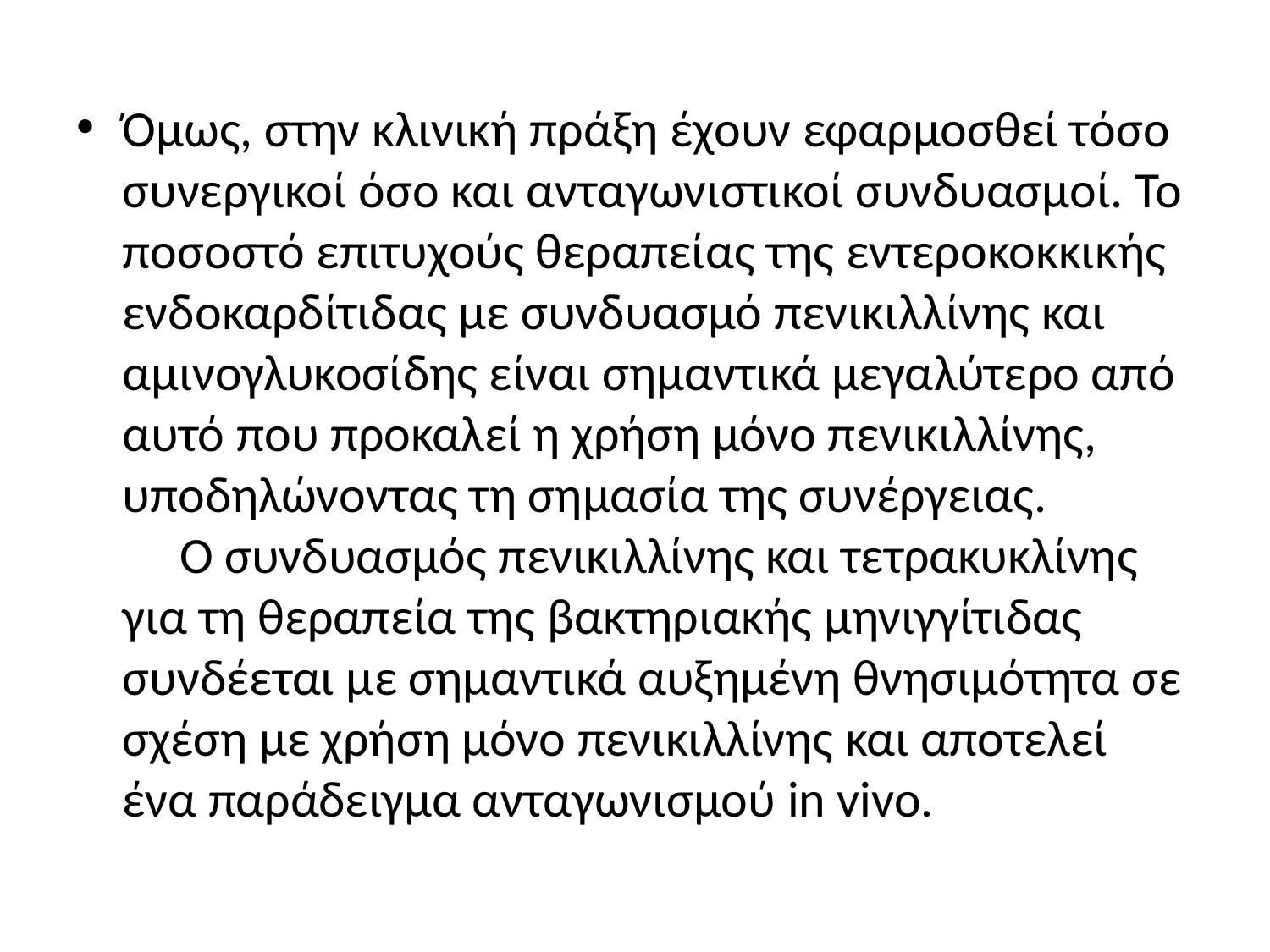

Όμως, στην κλινική πράξη έχουν εφαρμοσθεί τόσο συνεργικοί όσο και ανταγωνιστικοί συνδυασμοί. Το ποσοστό επιτυχούς θεραπείας της εντεροκοκκικής ενδοκαρδίτιδας με συνδυασμό πενικιλλίνης και αμινογλυκοσίδης είναι σημαντικά μεγαλύτερο από αυτό που προκαλεί η χρήση μόνο πενικιλλίνης, υποδηλώνοντας τη σημασία της συνέργειας.                  Ο συνδυασμός πενικιλλίνης και τετρακυκλίνης για τη θεραπεία της βακτηριακής μηνιγγίτιδας συνδέεται με σημαντικά αυξημένη θνησιμότητα σε σχέση με χρήση μόνο πενικιλλίνης και αποτελεί ένα παράδειγμα ανταγωνισμού in vivo.